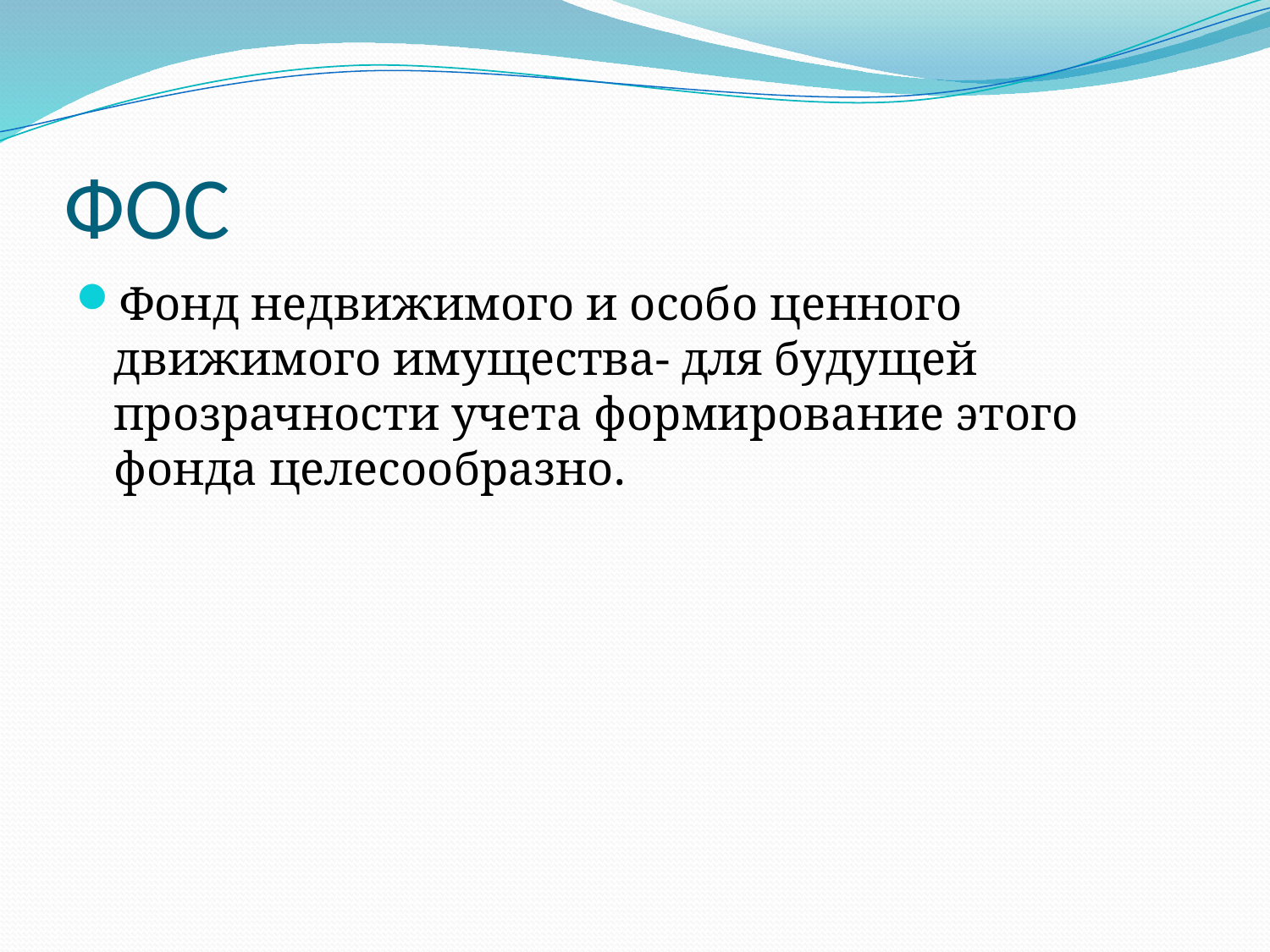

# ФОС
Фонд недвижимого и особо ценного движимого имущества- для будущей прозрачности учета формирование этого фонда целесообразно.